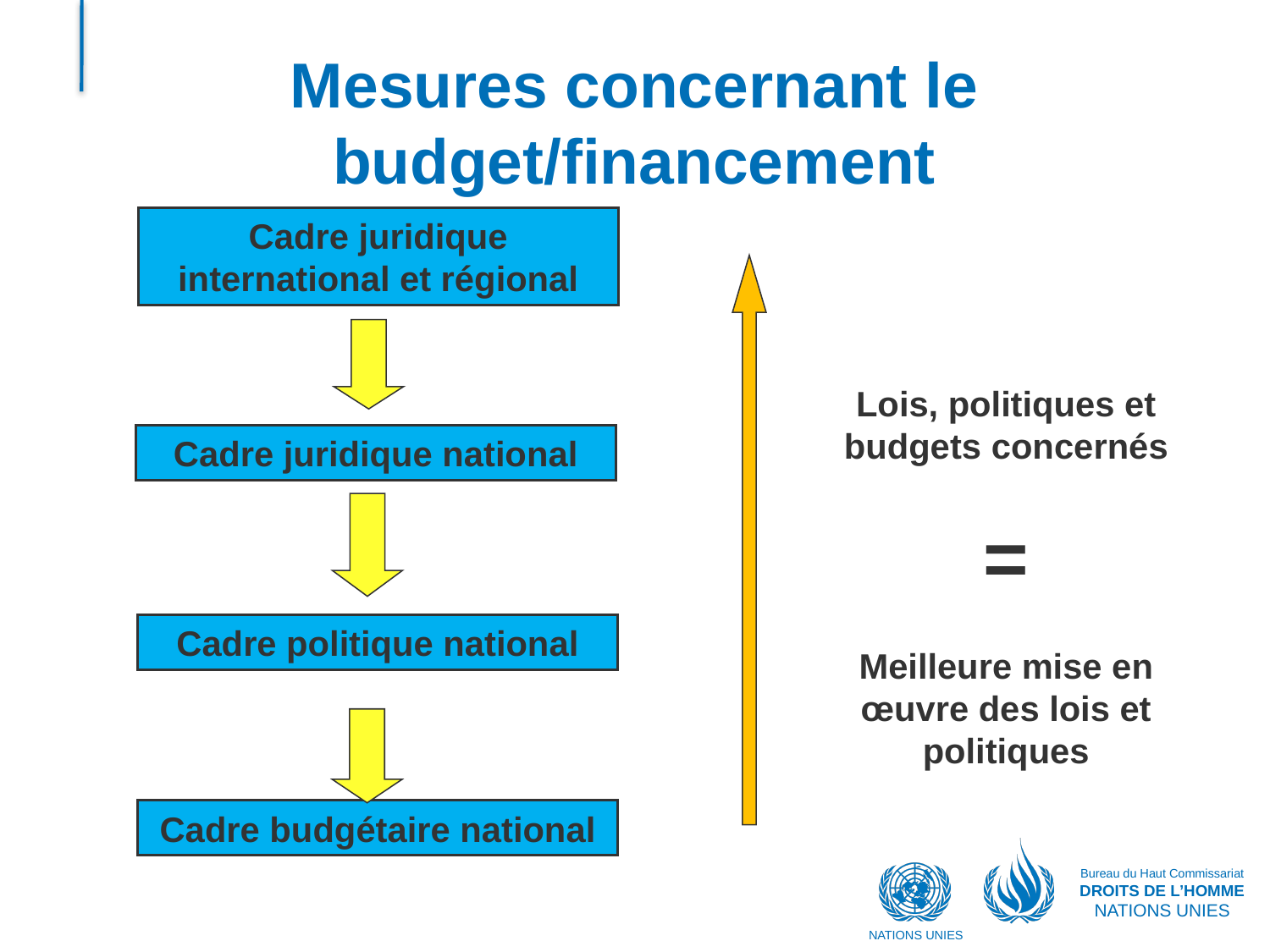

Mesures concernant le budget/financement
Cadre juridique international et régional

Lois, politiques et budgets concernés

=

Meilleure mise en œuvre des lois et politiques
Cadre juridique national

Cadre politique national

Cadre budgétaire national
Bureau du Haut Commissariat
DROITS DE L’HOMME
NATIONS UNIES
NATIONS UNIES